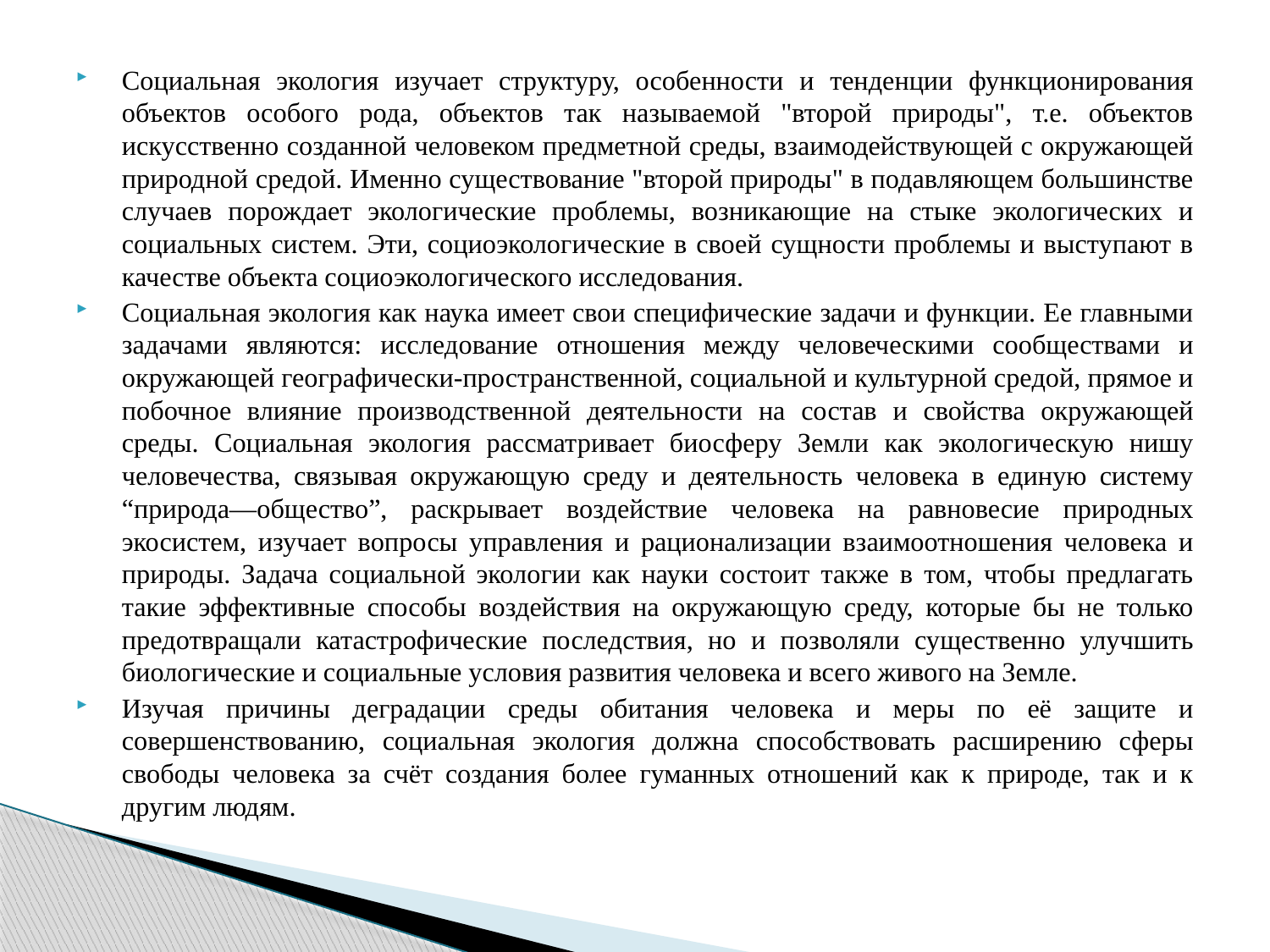

Социальная экология изучает структуру, особенности и тенденции функционирования объектов особого рода, объектов так называемой "второй природы", т.е. объектов искусственно созданной человеком предметной среды, взаимодействующей с окружающей природной средой. Именно существование "второй природы" в подавляющем большинстве случаев порождает экологические проблемы, возникающие на стыке экологических и социальных систем. Эти, социоэкологические в своей сущности проблемы и выступают в качестве объекта социоэкологического исследования.
Социальная экология как наука имеет свои специфические задачи и функции. Ее главными задачами являются: исследование отношения между человеческими сообществами и окружающей географически-пространственной, социальной и культурной средой, прямое и побочное влияние производственной деятельности на состав и свойства окружающей среды. Социальная экология рассматривает биосферу Земли как экологическую нишу человечества, связывая окружающую среду и деятельность человека в единую систему “природа—общество”, раскрывает воздействие человека на равновесие природных экосистем, изучает вопросы управления и рационализации взаимоотношения человека и природы. Задача социальной экологии как науки состоит также в том, чтобы предлагать такие эффективные способы воздействия на окружающую среду, которые бы не только предотвращали катастрофические последствия, но и позволяли существенно улучшить биологические и социальные условия развития человека и всего живого на Земле.
Изучая причины деградации среды обитания человека и меры по её защите и совершенствованию, социальная экология должна способствовать расширению сферы свободы человека за счёт создания более гуманных отношений как к природе, так и к другим людям.